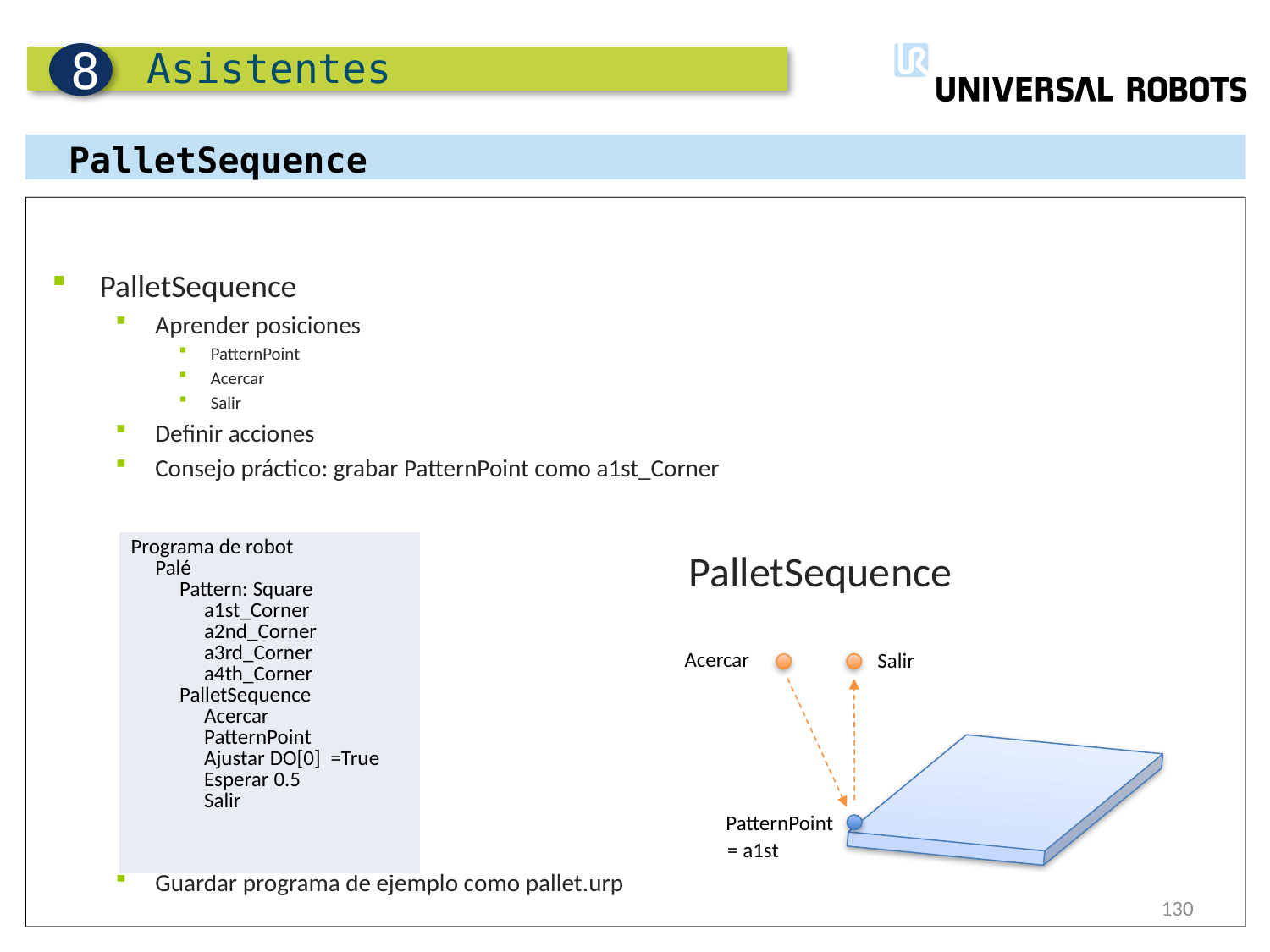

Asistentes

8

PalletSequence

PalletSequence
Aprender posiciones
PatternPoint
Acercar
Salir
Definir acciones
Consejo práctico: grabar PatternPoint como a1st_Corner

Guardar programa de ejemplo como pallet.urp

| Programa de robot Palé Pattern: Square a1st\_Corner a2nd\_Corner a3rd\_Corner a4th\_Corner PalletSequence Acercar PatternPoint Ajustar DO[0] =True Esperar 0.5 Salir |
| --- |
PalletSequence
Acercar
Salir

PatternPoint

= a1st

130